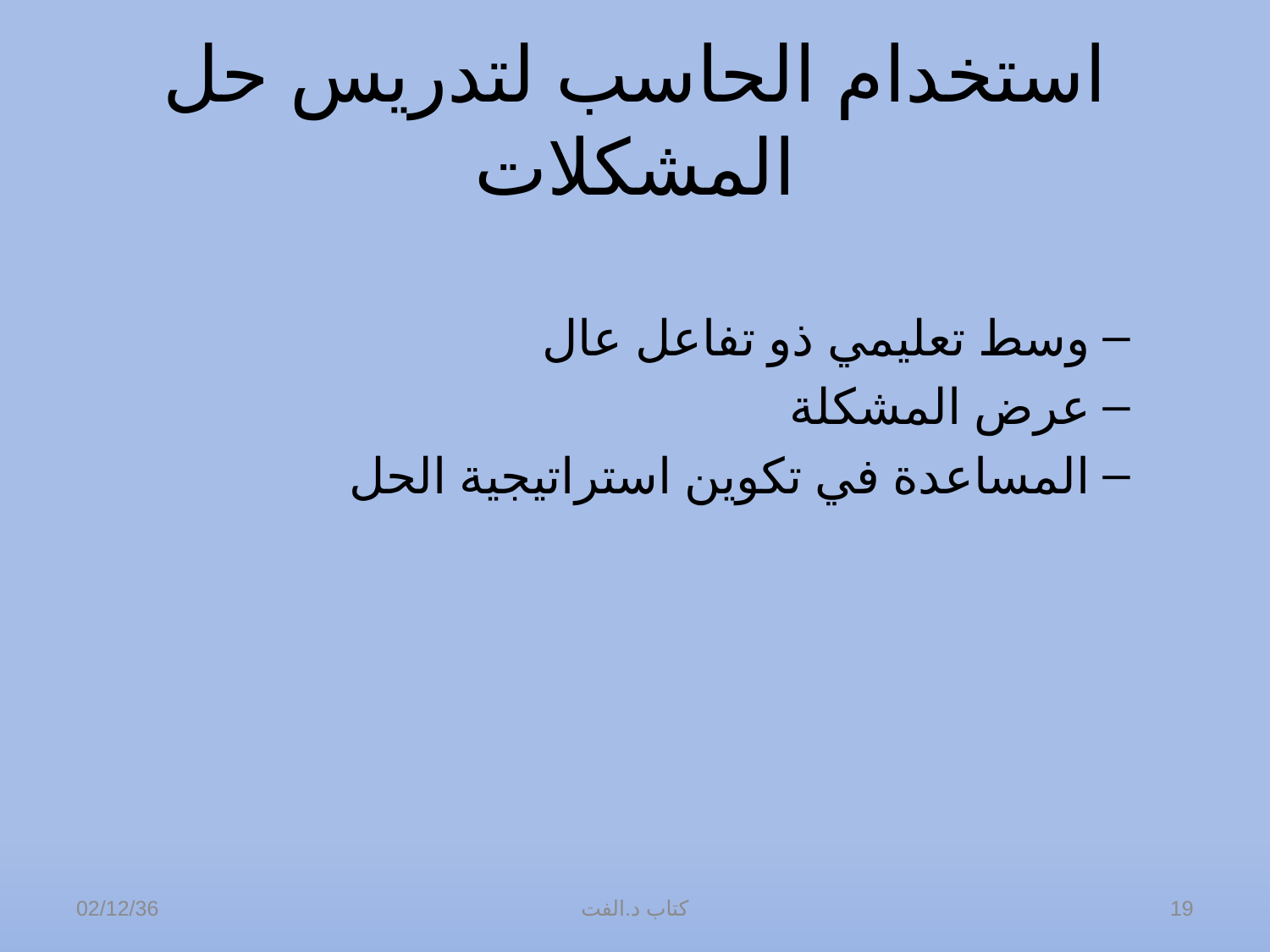

# استخدام الحاسب لتدريس حل المشكلات

وسط تعليمي ذو تفاعل عال
عرض المشكلة
المساعدة في تكوين استراتيجية الحل
02/12/36
كتاب د.الفت
19